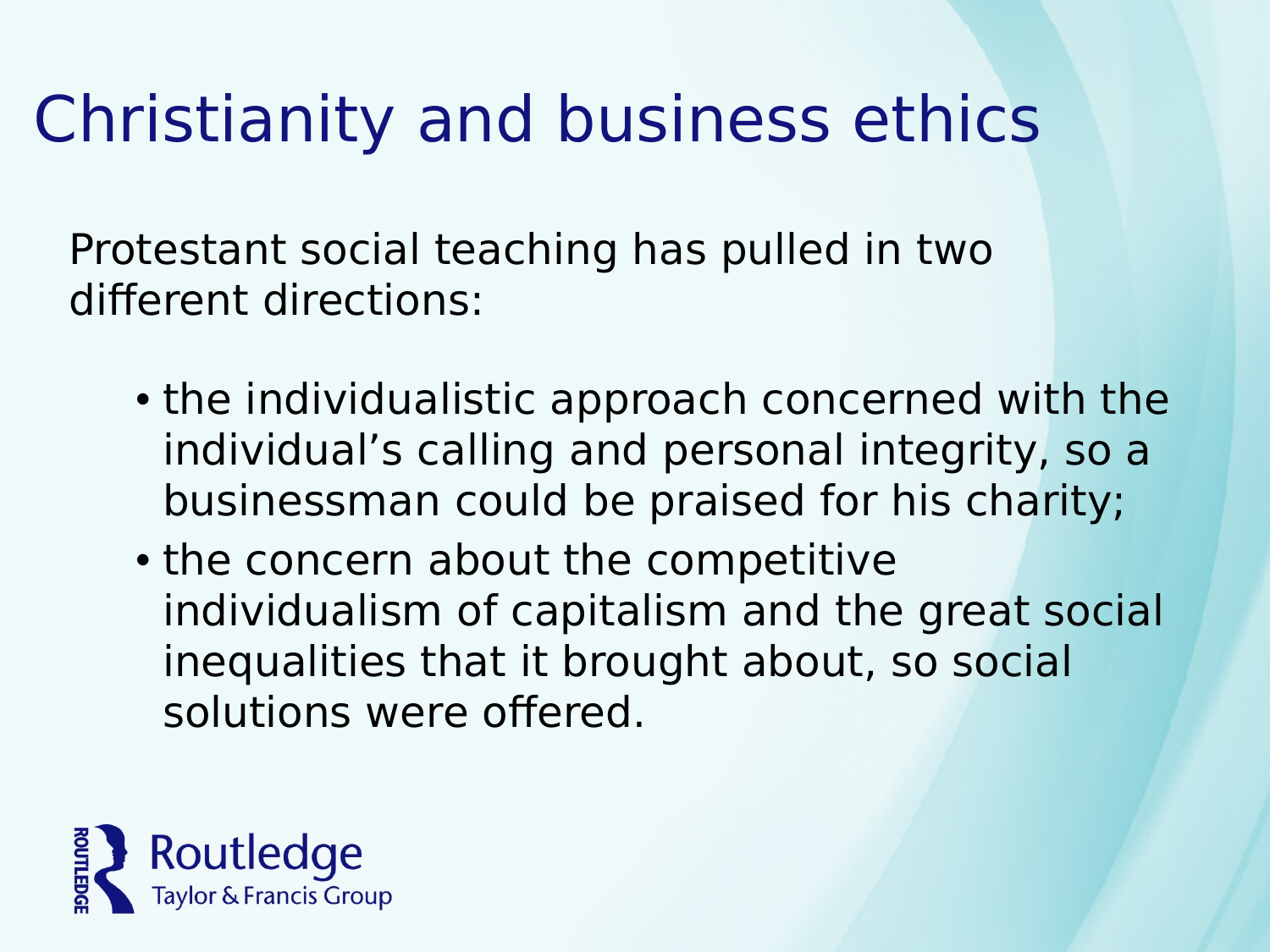

# Christianity and business ethics
Protestant social teaching has pulled in two different directions:

the individualistic approach concerned with the individual’s calling and personal integrity, so a businessman could be praised for his charity;
the concern about the competitive individualism of capitalism and the great social inequalities that it brought about, so social solutions were offered.